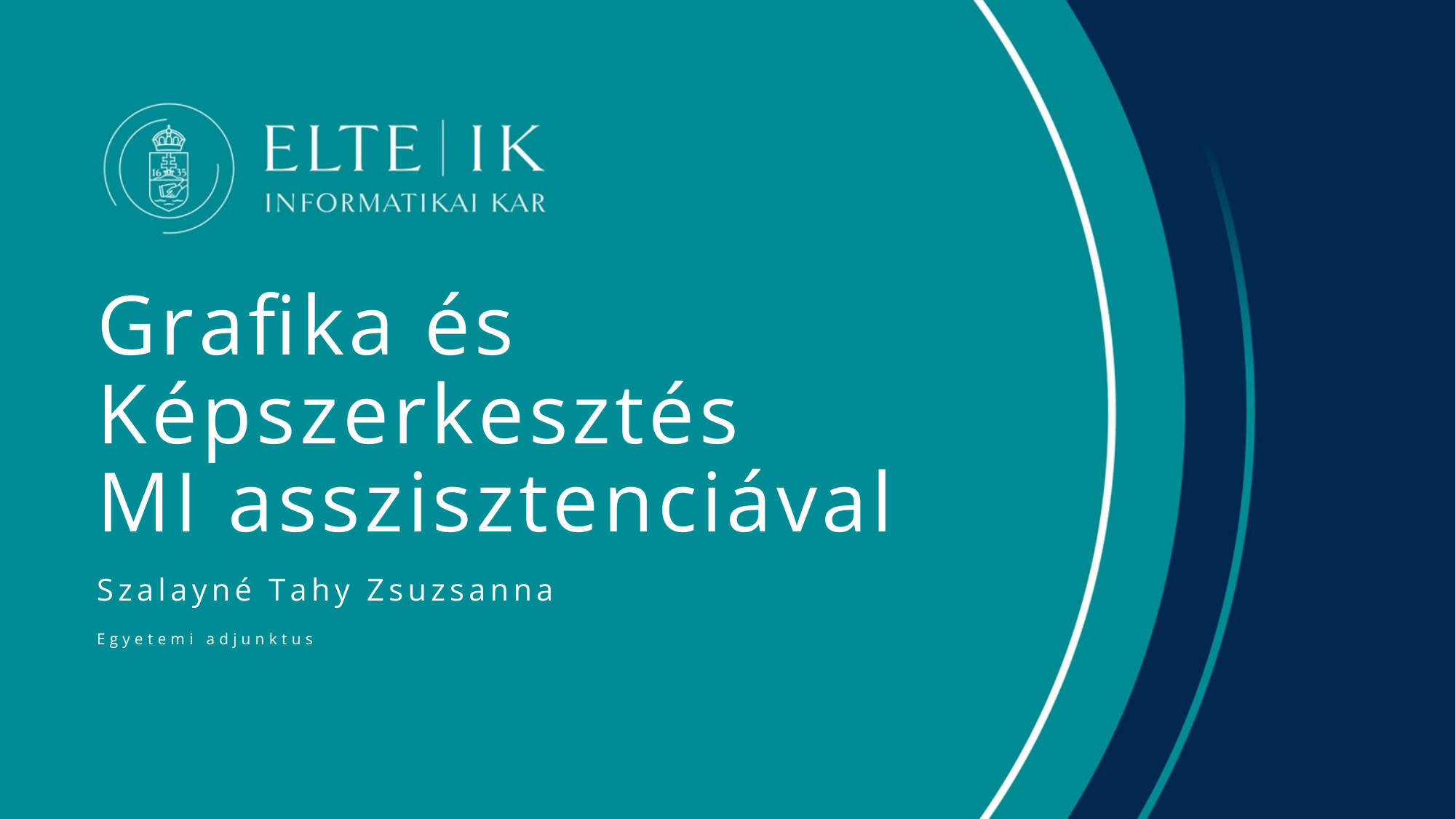

# Grafika és Képszerkesztés MI asszisztenciával
Szalayné Tahy Zsuzsanna
Egyetemi adjunktus